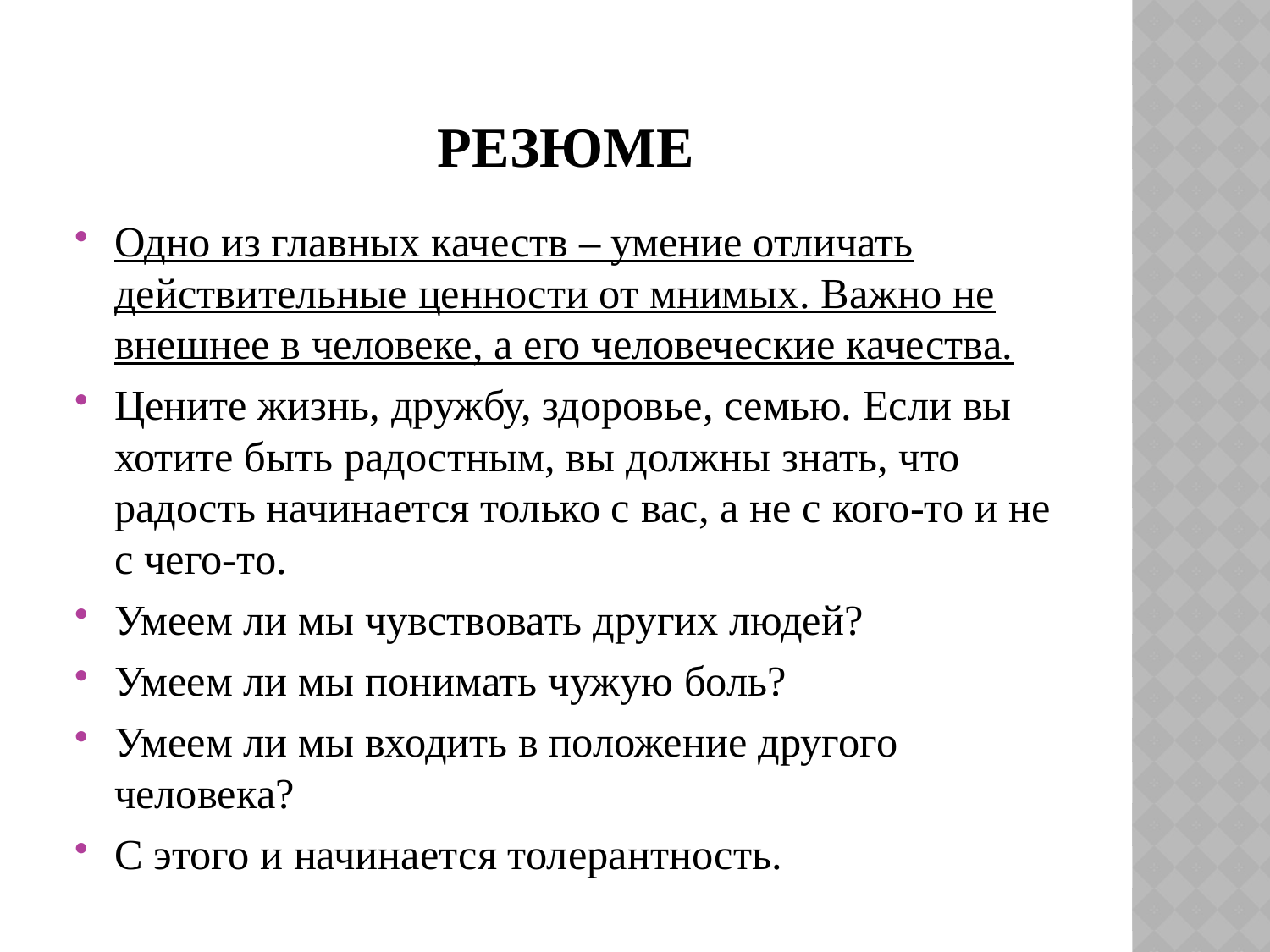

# Резюме
Одно из главных качеств – умение отличать действительные ценности от мнимых. Важно не внешнее в человеке, а его человеческие качества.
Цените жизнь, дружбу, здоровье, семью. Если вы хотите быть радостным, вы должны знать, что радость начинается только с вас, а не с кого-то и не с чего-то.
Умеем ли мы чувствовать других людей?
Умеем ли мы понимать чужую боль?
Умеем ли мы входить в положение другого человека?
С этого и начинается толерантность.